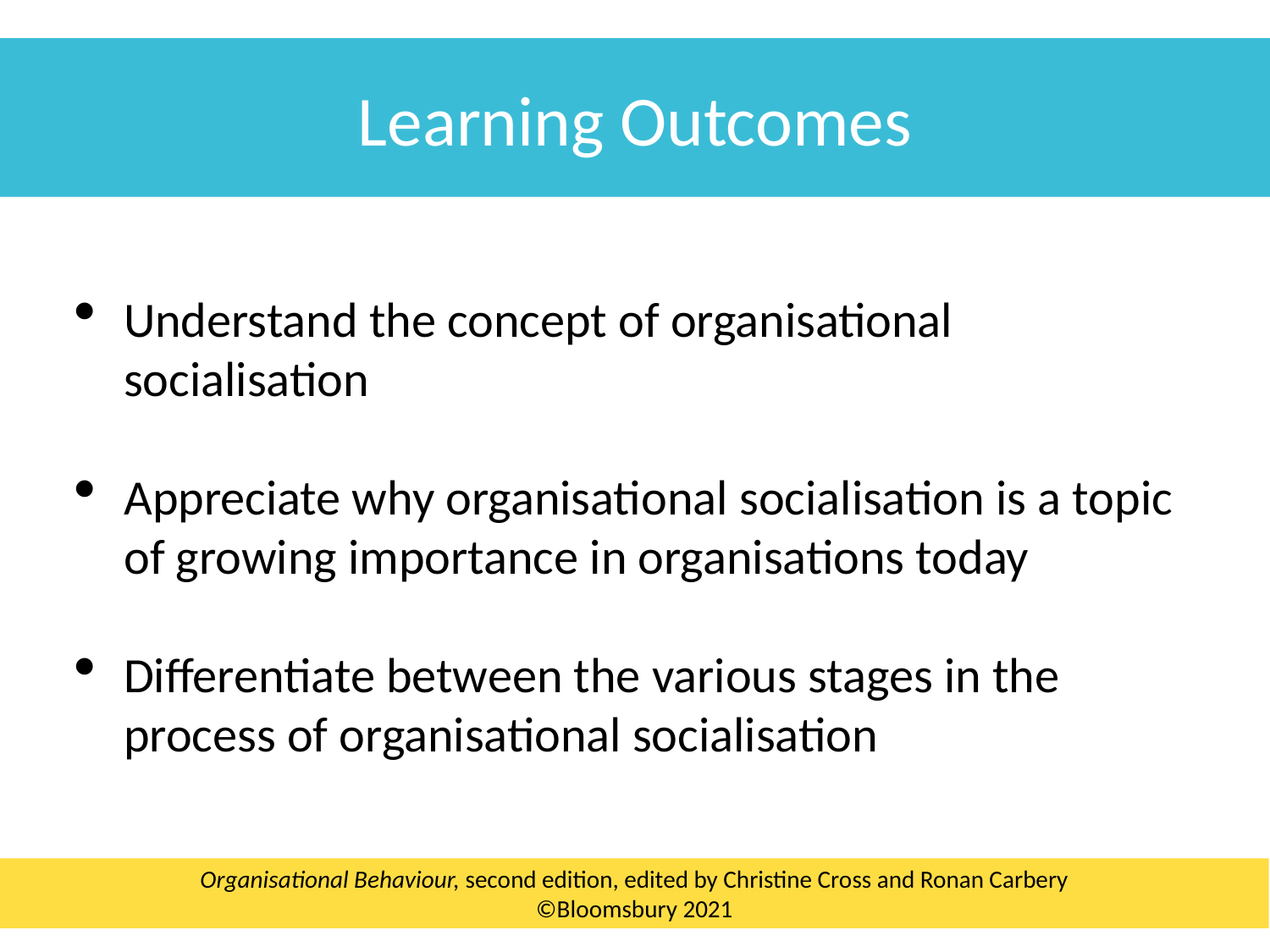

Learning Outcomes

Understand the concept of organisational socialisation

Appreciate why organisational socialisation is a topic of growing importance in organisations today

Differentiate between the various stages in the process of organisational socialisation